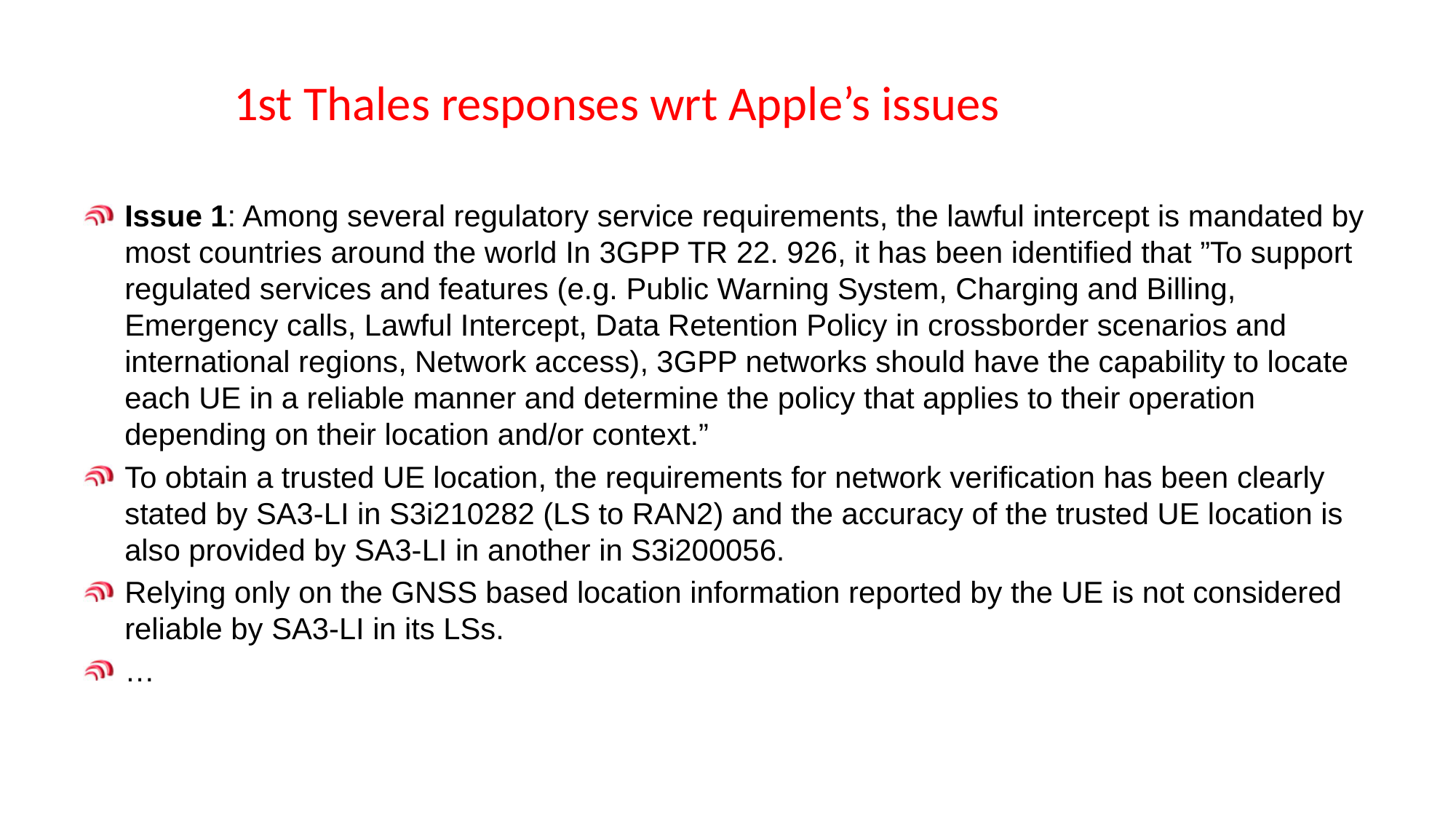

# 1st Thales responses wrt Apple’s issues
Issue 1: Among several regulatory service requirements, the lawful intercept is mandated by most countries around the world In 3GPP TR 22. 926, it has been identified that ”To support regulated services and features (e.g. Public Warning System, Charging and Billing, Emergency calls, Lawful Intercept, Data Retention Policy in crossborder scenarios and international regions, Network access), 3GPP networks should have the capability to locate each UE in a reliable manner and determine the policy that applies to their operation depending on their location and/or context.”
To obtain a trusted UE location, the requirements for network verification has been clearly stated by SA3-LI in S3i210282 (LS to RAN2) and the accuracy of the trusted UE location is also provided by SA3-LI in another in S3i200056.
Relying only on the GNSS based location information reported by the UE is not considered reliable by SA3-LI in its LSs.
…